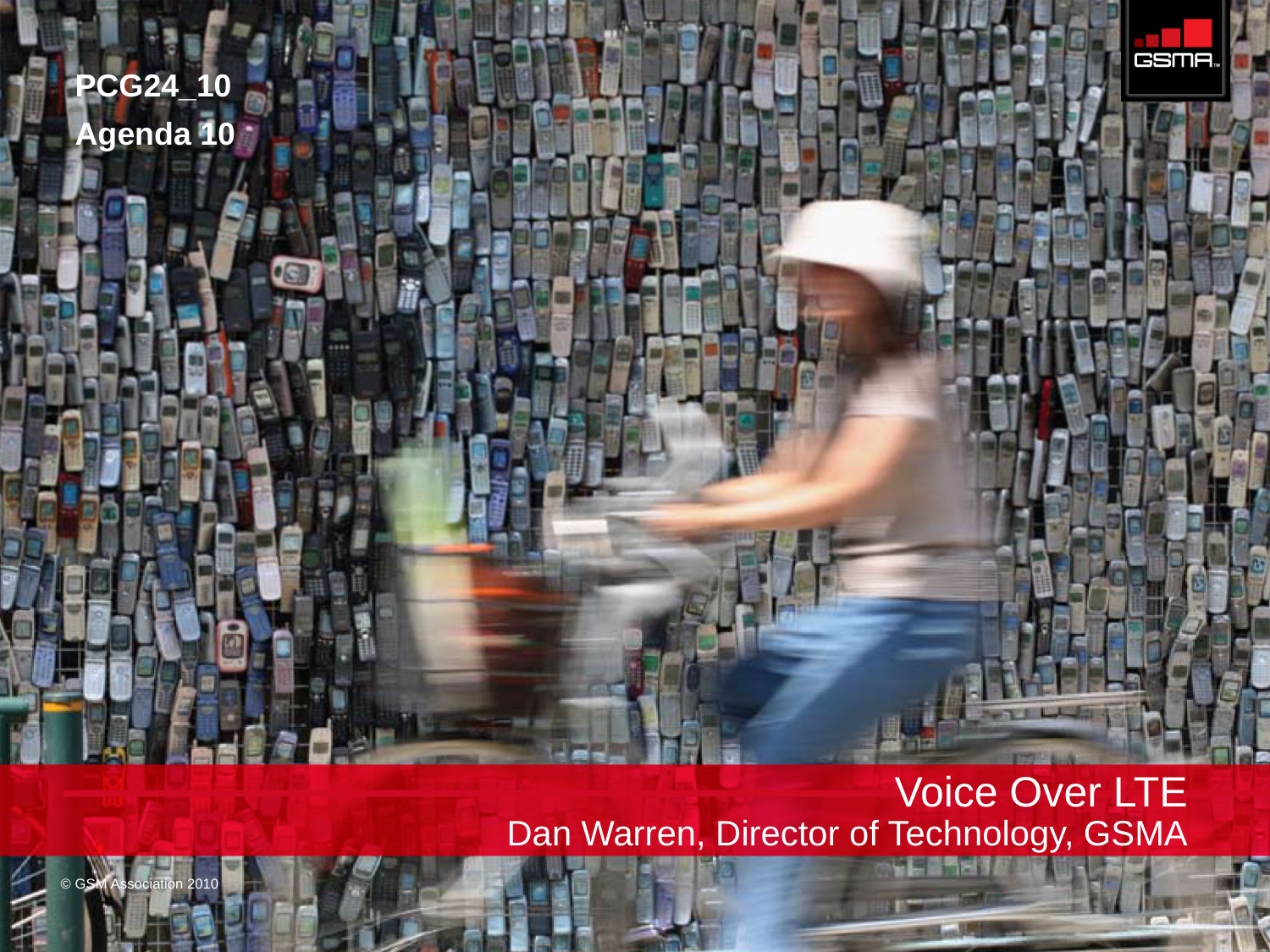

PCG24_10
Agenda 10
Voice Over LTE
Dan Warren, Director of Technology, GSMA